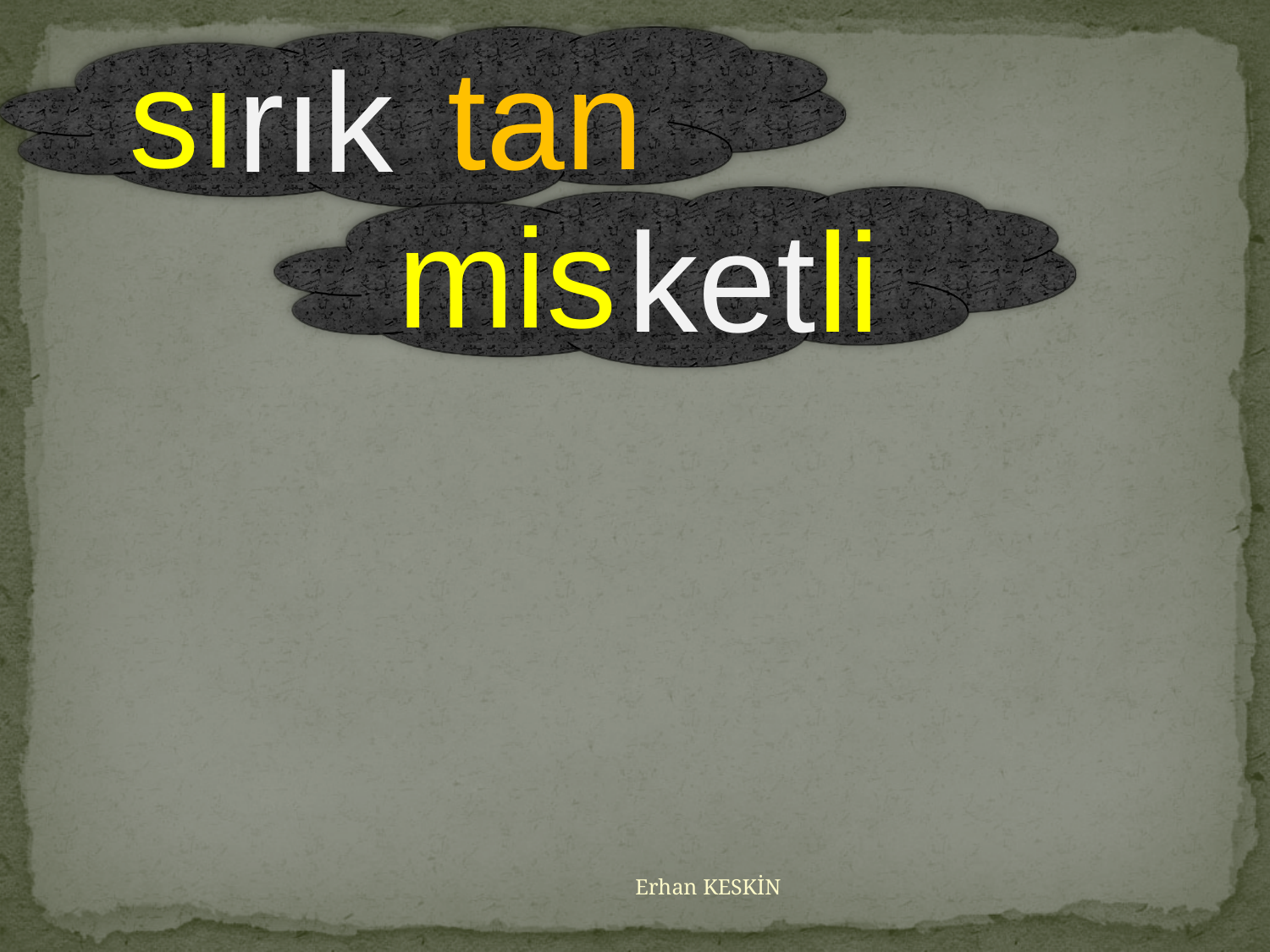

sı
rık
tan
mis
ket
li

Erhan KESKİN